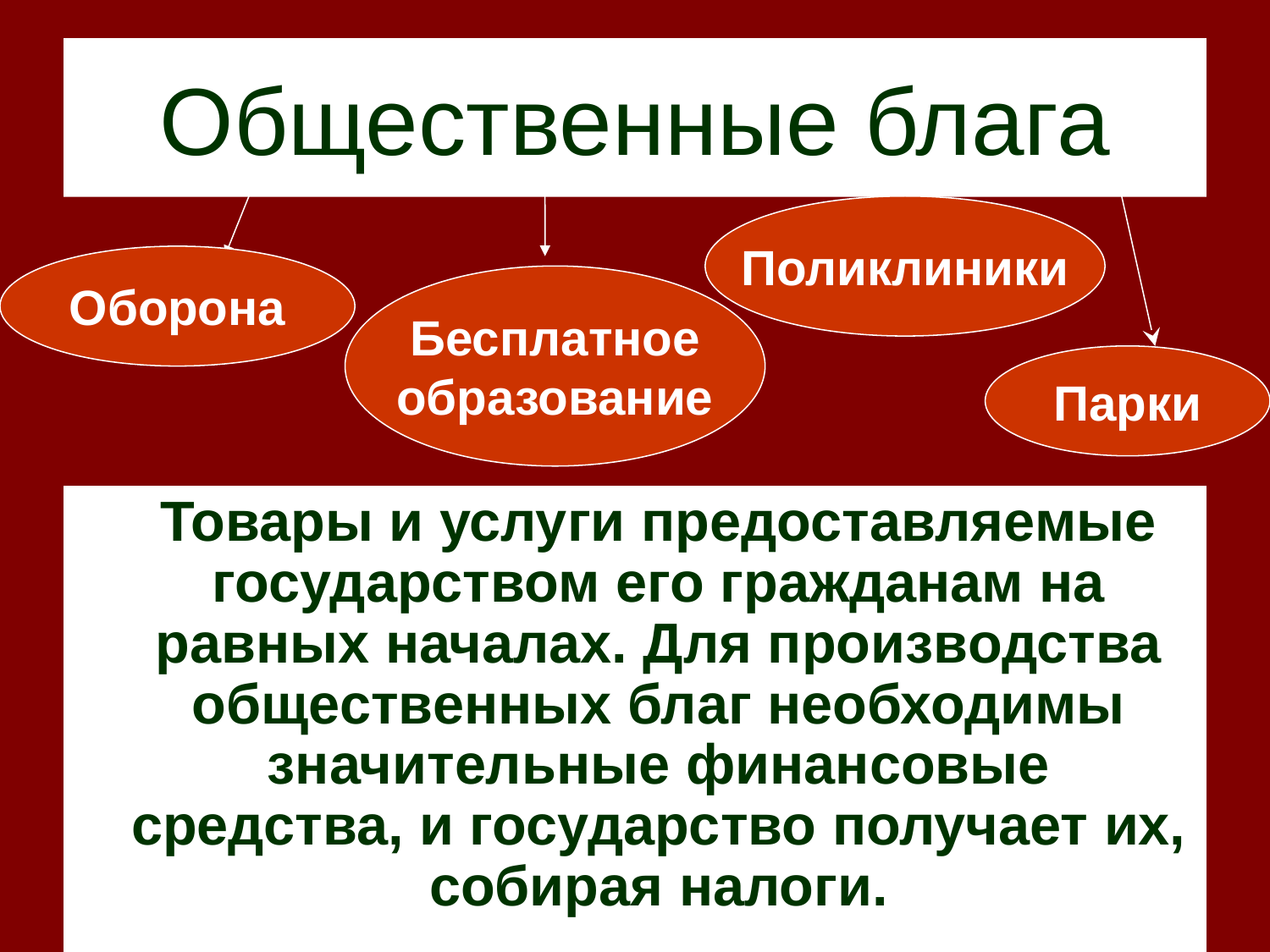

# Общественные блага

Поликлиники
Оборона
Бесплатное
образование
Парки
   Товары и услуги предоставляемые государством его гражданам на равных началах. Для производства общественных благ необходимы значительные финансовые средства, и государство получает их, собирая налоги.